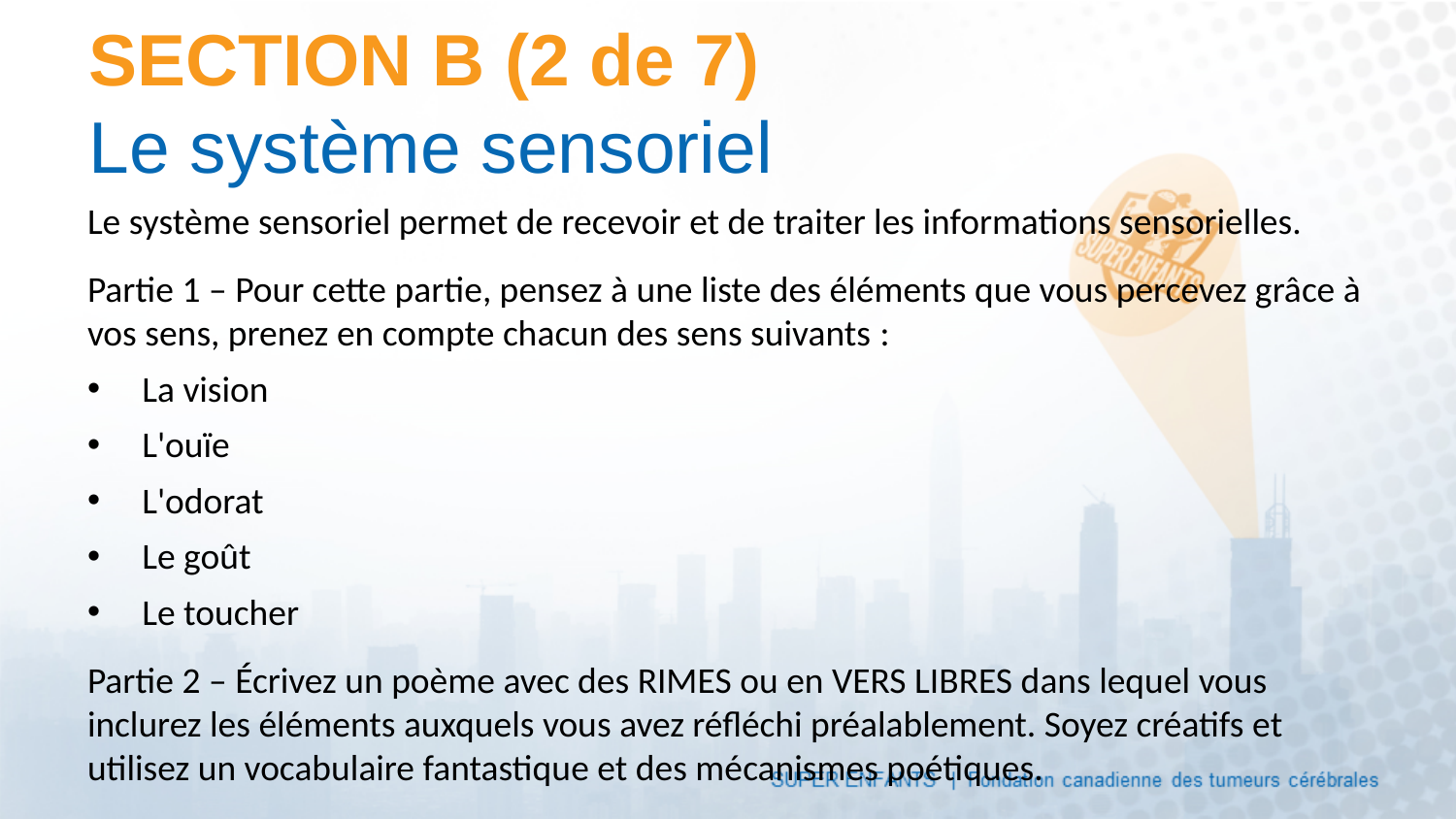

# SECTION B (2 de 7) Le système sensoriel
Le système sensoriel permet de recevoir et de traiter les informations sensorielles.
Partie 1 – Pour cette partie, pensez à une liste des éléments que vous percevez grâce à vos sens, prenez en compte chacun des sens suivants :
La vision
L'ouïe
L'odorat
Le goût
Le toucher
Partie 2 – Écrivez un poème avec des RIMES ou en VERS LIBRES dans lequel vous inclurez les éléments auxquels vous avez réfléchi préalablement. Soyez créatifs et utilisez un vocabulaire fantastique et des mécanismes poétiques.